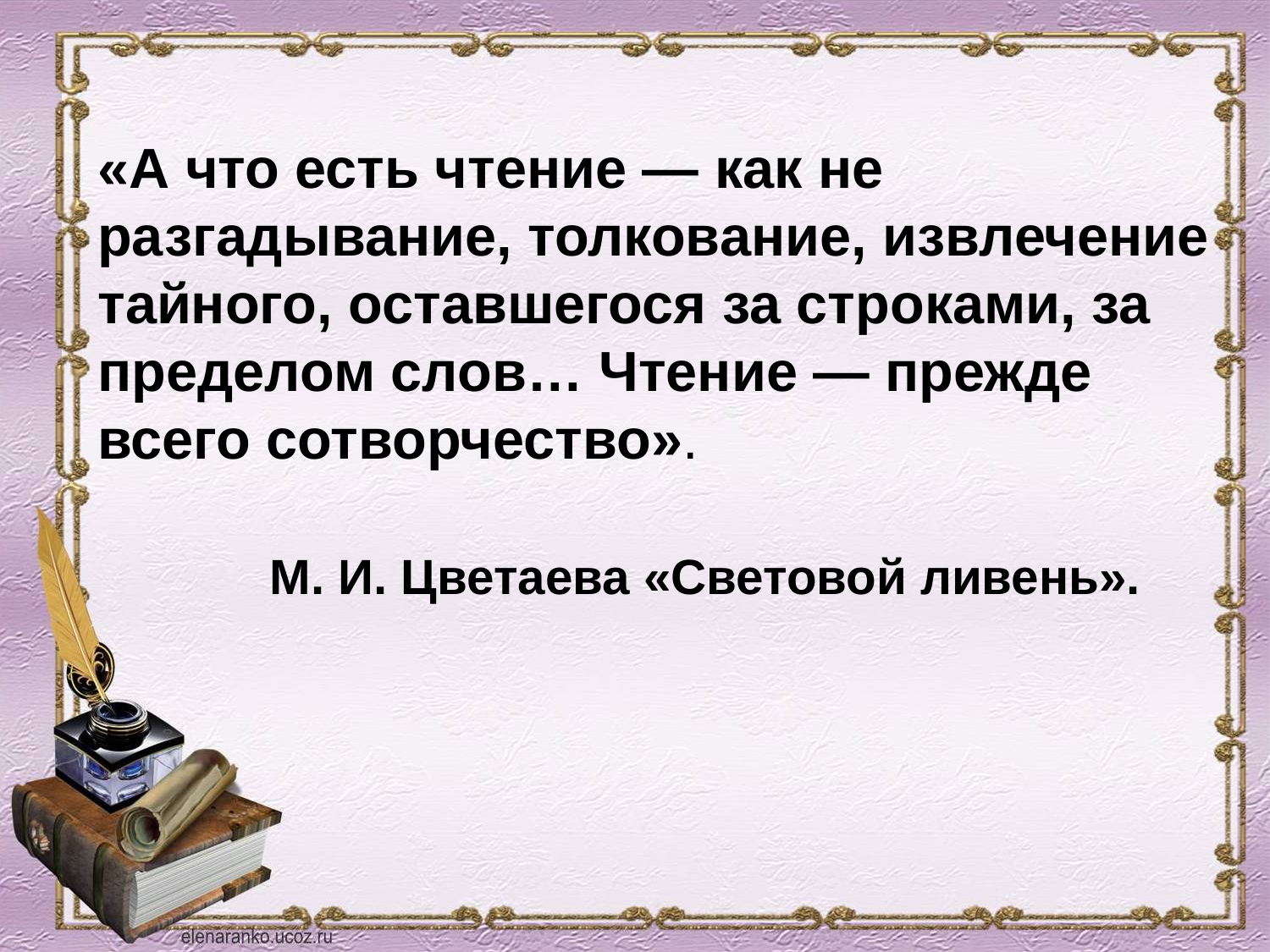

# «А что есть чтение — как не разгадывание, толкование, извлечение тайного, оставшегося за строками, за пределом слов… Чтение — прежде всего сотворчество». М. И. Цветаева «Световой ливень».